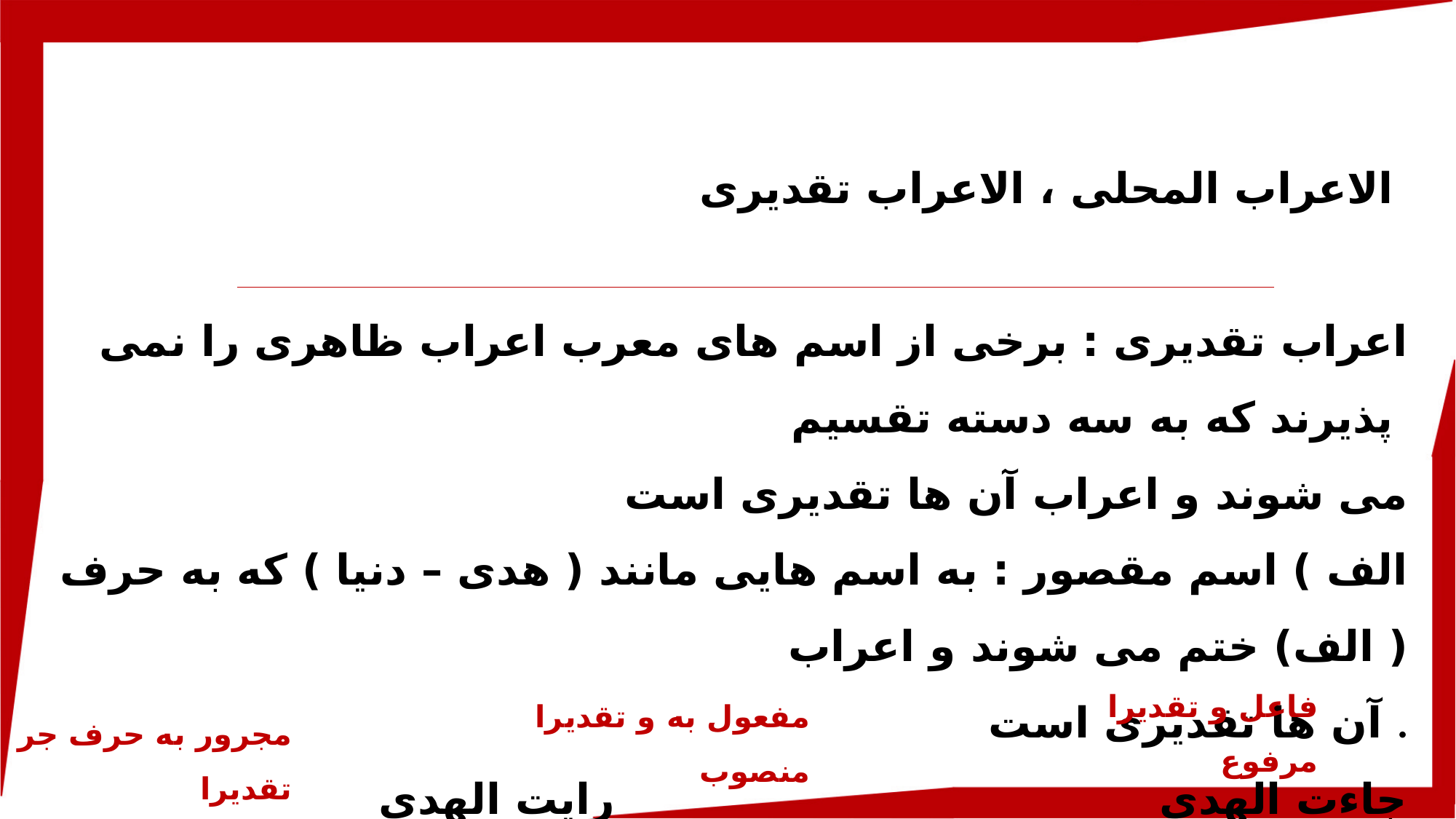

الاعراب المحلی ، الاعراب تقدیری

اعراب تقدیری : برخی از اسم های معرب اعراب ظاهری را نمی پذیرند که به سه دسته تقسیم
می شوند و اعراب آن ها تقدیری است
الف ) اسم مقصور : به اسم هایی مانند ( هدی – دنیا ) که به حرف ( الف) ختم می شوند و اعراب
 آن ها تقدیری است .
جاءت الهدی                                     رایت الهدی                             سلمت علی الهدی
فاعل و تقدیرا مرفوع
مفعول به و تقدیرا منصوب
مجرور به حرف جر تقدیرا